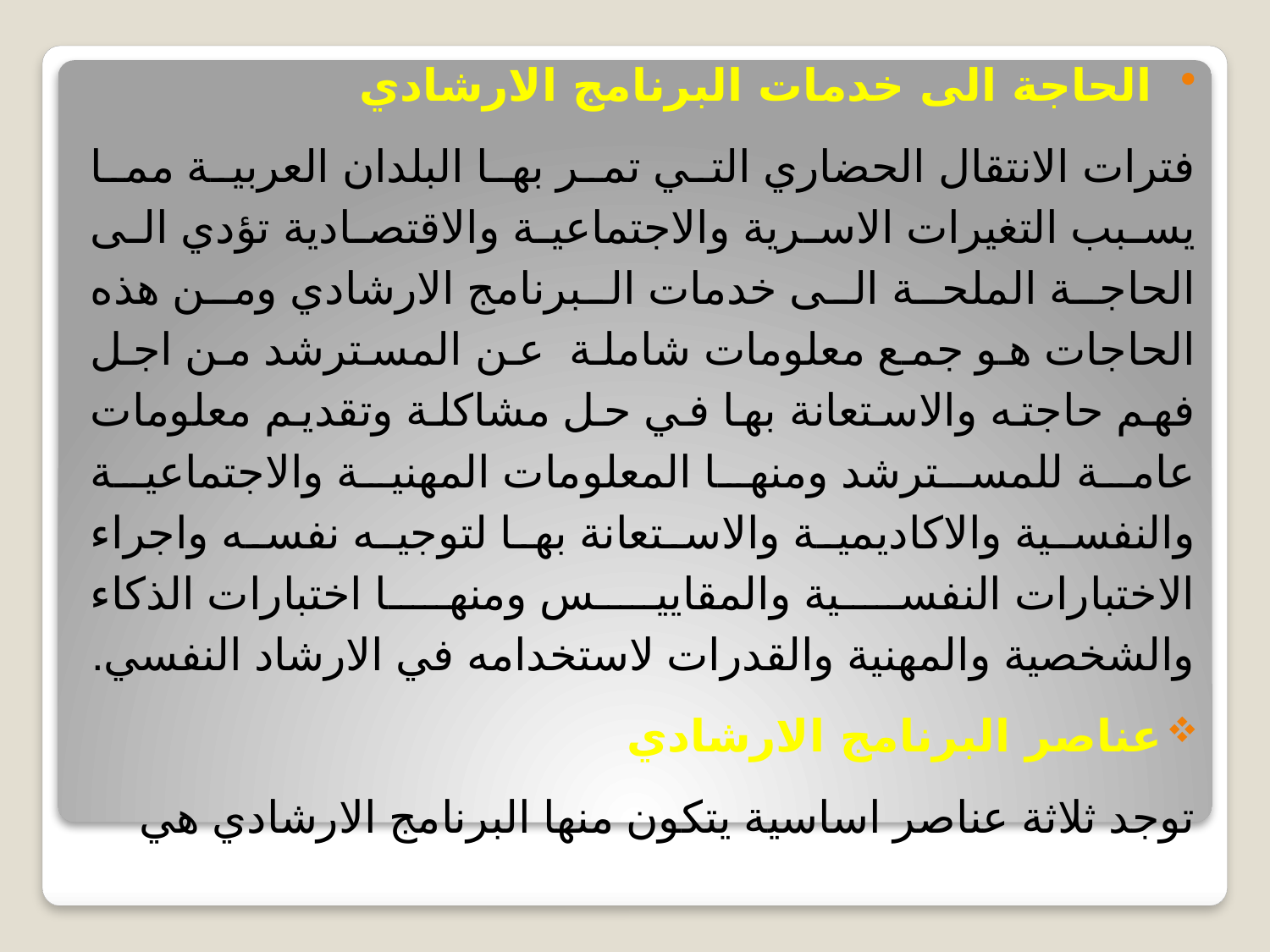

الحاجة الى خدمات البرنامج الارشادي
فترات الانتقال الحضاري التي تمر بها البلدان العربية مما يسبب التغيرات الاسرية والاجتماعية والاقتصادية تؤدي الى الحاجة الملحة الى خدمات البرنامج الارشادي ومن هذه الحاجات هو جمع معلومات شاملة  عن المسترشد من اجل فهم حاجته والاستعانة بها في حل مشاكلة وتقديم معلومات عامة للمسترشد ومنها المعلومات المهنية والاجتماعية والنفسية والاكاديمية والاستعانة بها لتوجيه نفسه واجراء الاختبارات النفسية والمقاييس ومنها اختبارات الذكاء والشخصية والمهنية والقدرات لاستخدامه في الارشاد النفسي.
عناصر البرنامج الارشادي
توجد ثلاثة عناصر اساسية يتكون منها البرنامج الارشادي هي